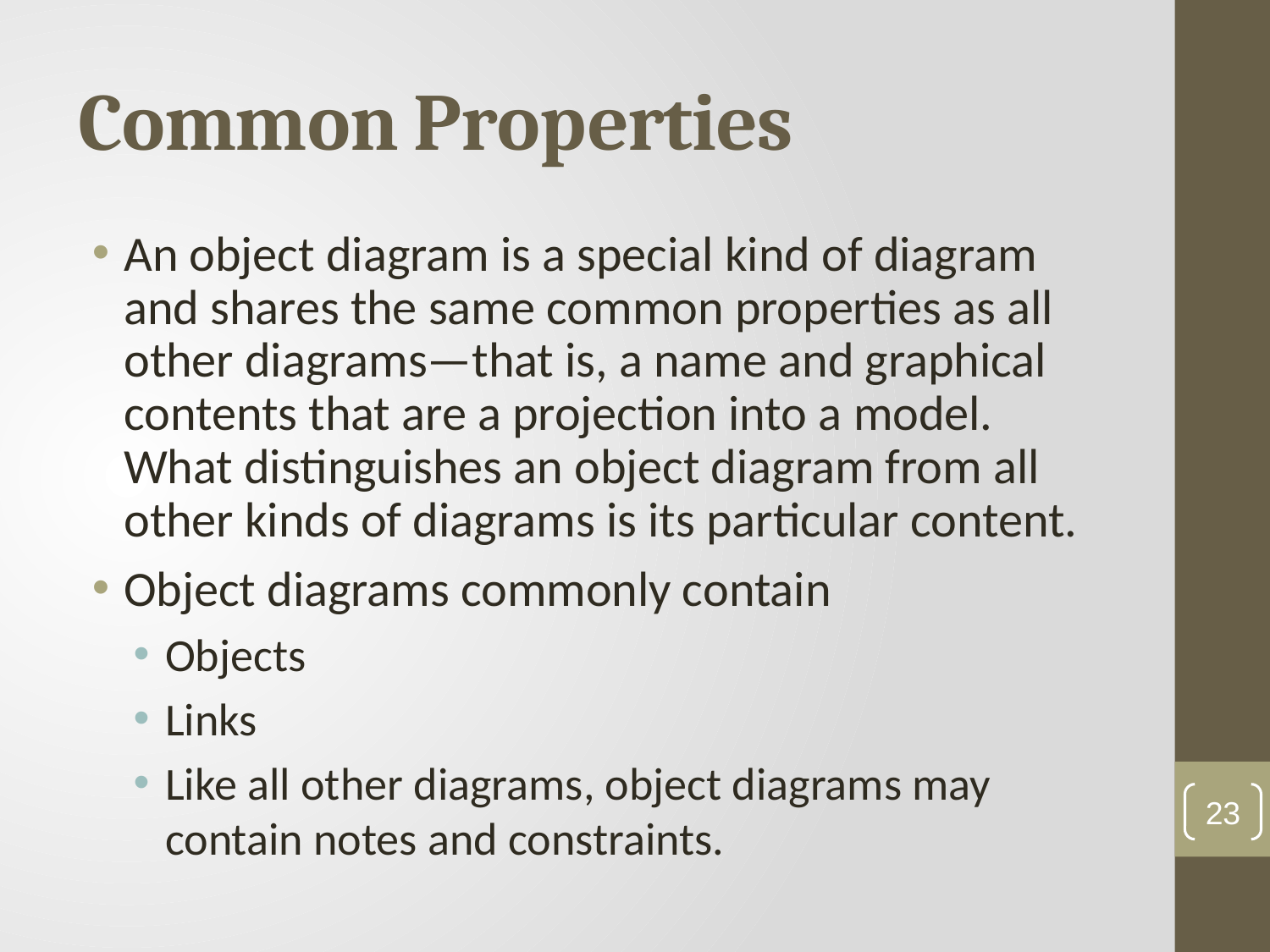

# Common Properties
An object diagram is a special kind of diagram and shares the same common properties as all other diagrams—that is, a name and graphical contents that are a projection into a model. What distinguishes an object diagram from all other kinds of diagrams is its particular content.
Object diagrams commonly contain
Objects
Links
Like all other diagrams, object diagrams may contain notes and constraints.
23